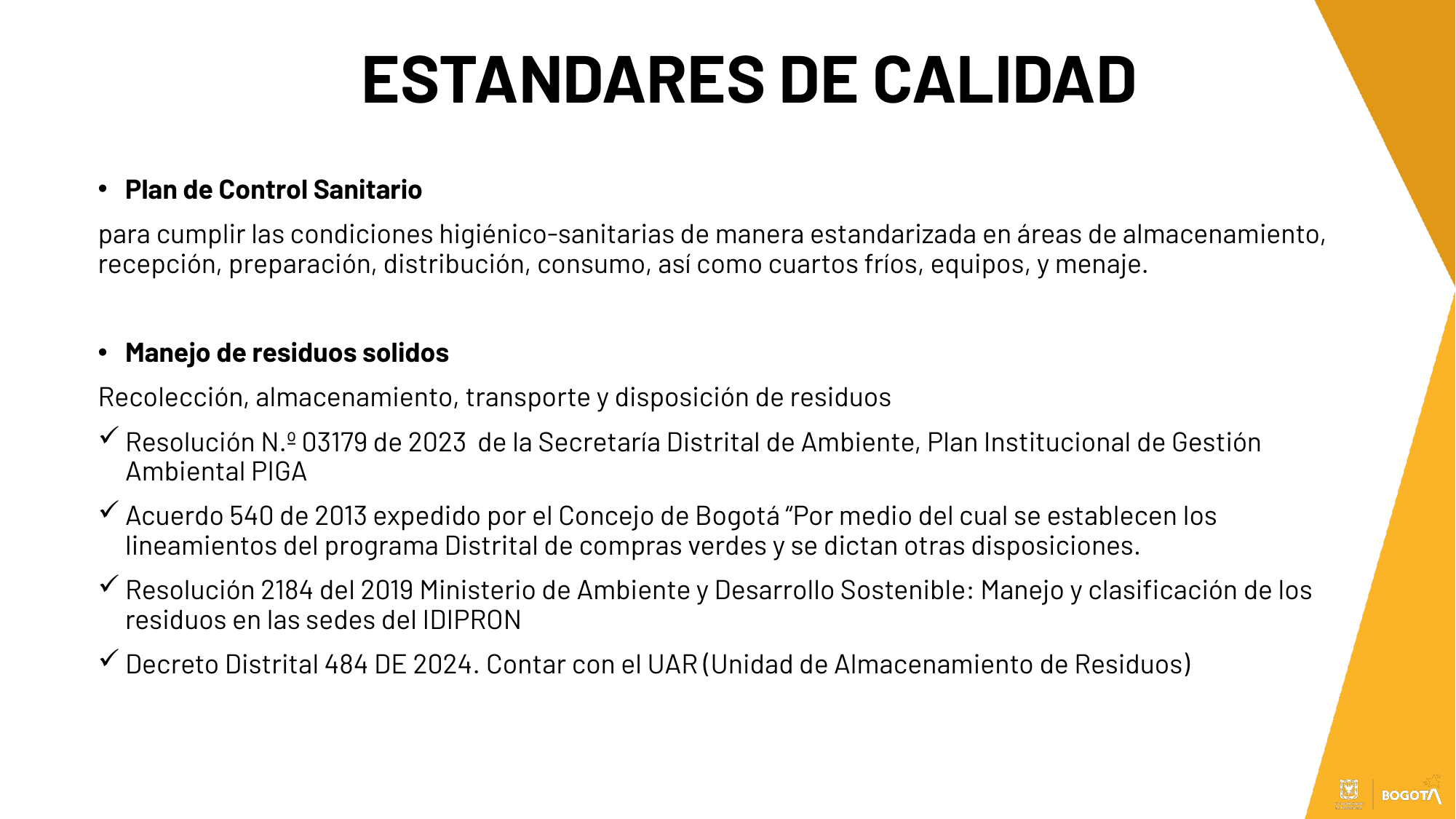

# ESTANDARES DE CALIDAD
Plan de Control Sanitario
para cumplir las condiciones higiénico-sanitarias de manera estandarizada en áreas de almacenamiento, recepción, preparación, distribución, consumo, así como cuartos fríos, equipos, y menaje.

Manejo de residuos solidos
Recolección, almacenamiento, transporte y disposición de residuos
Resolución N.º 03179 de 2023  de la Secretaría Distrital de Ambiente, Plan Institucional de Gestión Ambiental PIGA
Acuerdo 540 de 2013 expedido por el Concejo de Bogotá “Por medio del cual se establecen los lineamientos del programa Distrital de compras verdes y se dictan otras disposiciones.
Resolución 2184 del 2019 Ministerio de Ambiente y Desarrollo Sostenible: Manejo y clasificación de los residuos en las sedes del IDIPRON
Decreto Distrital 484 DE 2024. Contar con el UAR (Unidad de Almacenamiento de Residuos)